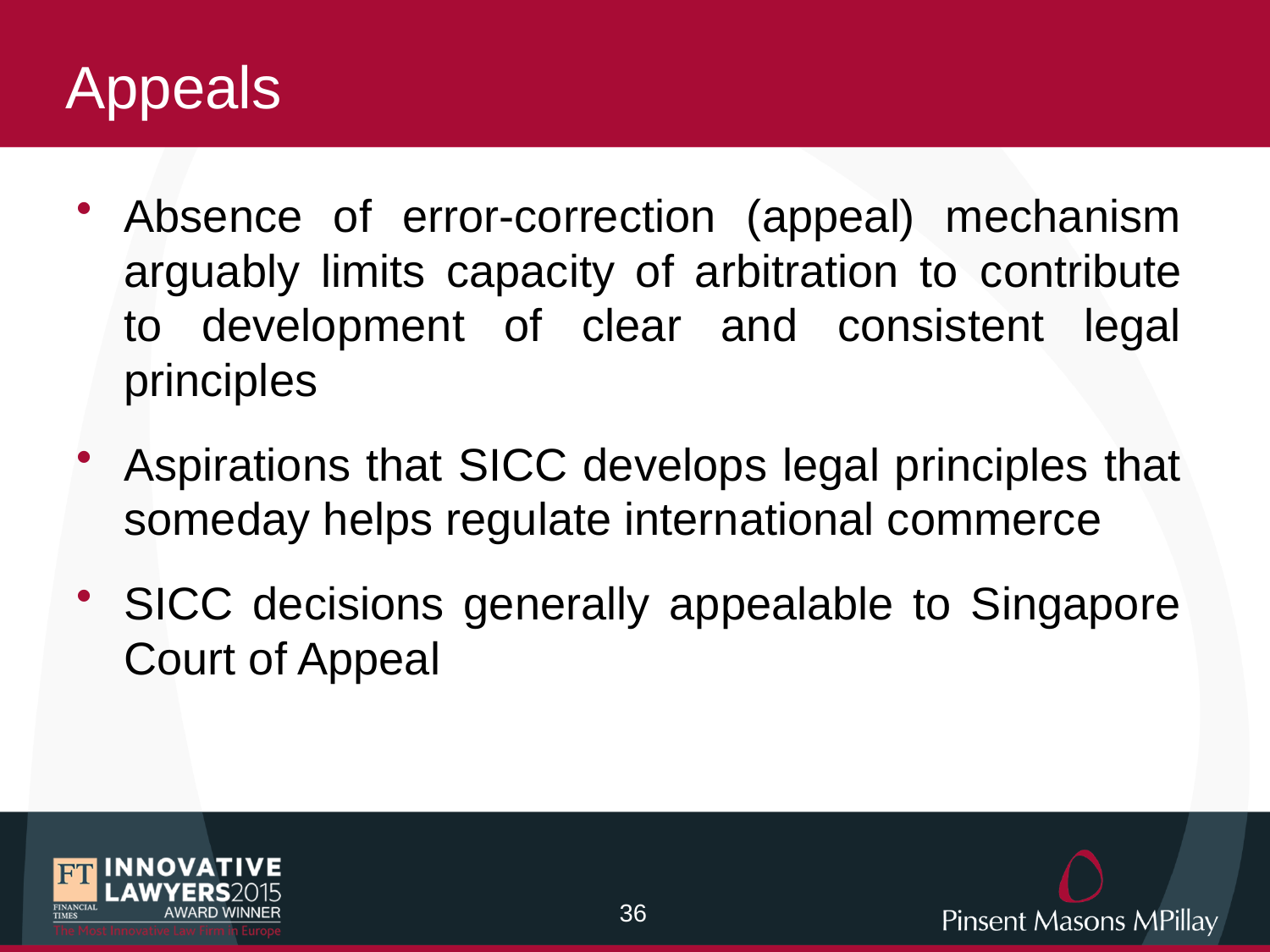

# Appeals
Absence of error-correction (appeal) mechanism arguably limits capacity of arbitration to contribute to development of clear and consistent legal principles

Aspirations that SICC develops legal principles that someday helps regulate international commerce

SICC decisions generally appealable to Singapore Court of Appeal
36